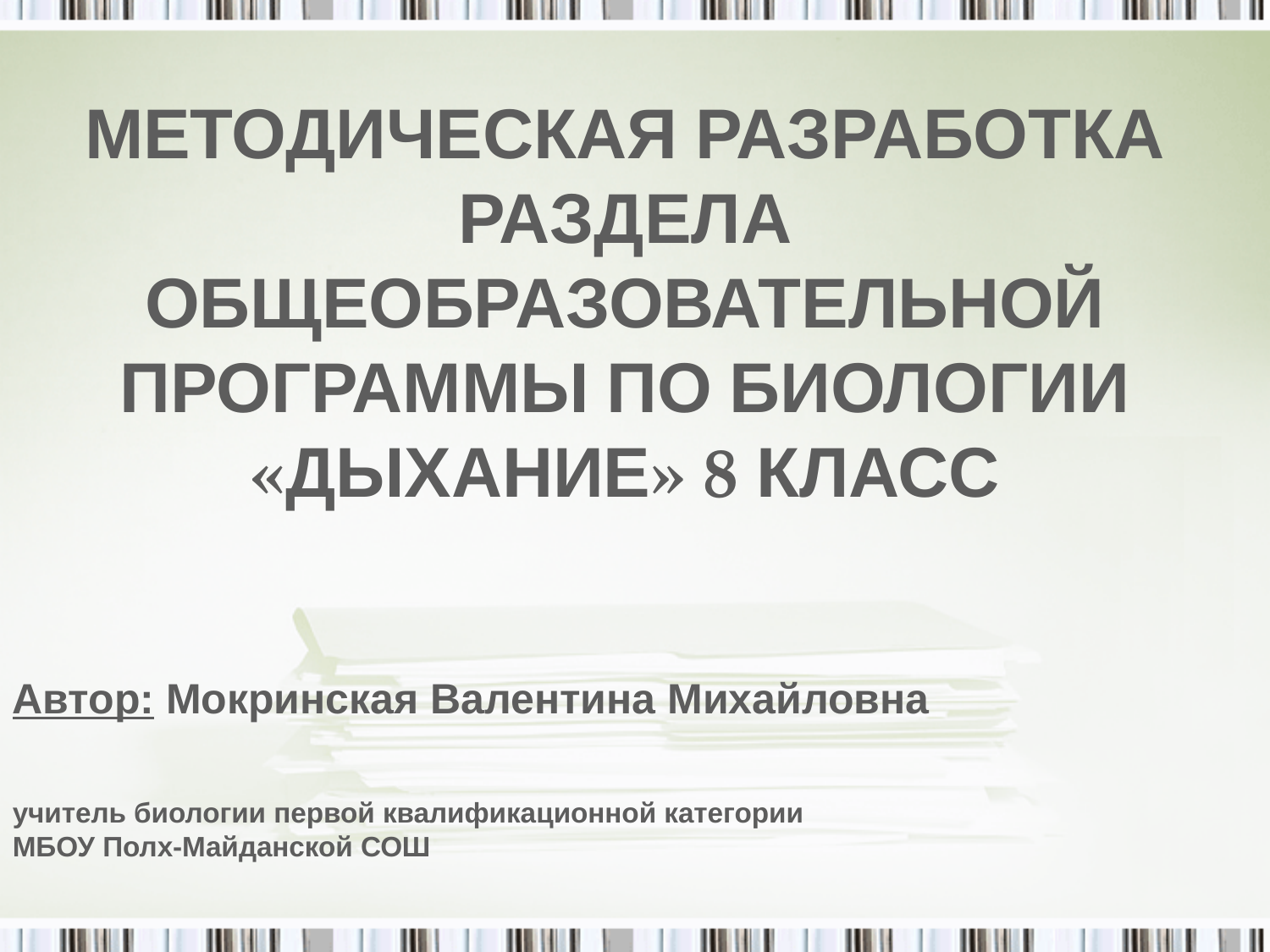

МЕТОДИЧЕСКАЯ РАЗРАБОТКА РАЗДЕЛА ОБЩЕОБРАЗОВАТЕЛЬНОЙ ПРОГРАММЫ ПО БИОЛОГИИ «ДЫХАНИЕ» 8 КЛАСС
Автор: Мокринская Валентина Михайловна

учитель биологии первой квалификационной категории
МБОУ Полх-Майданской СОШ